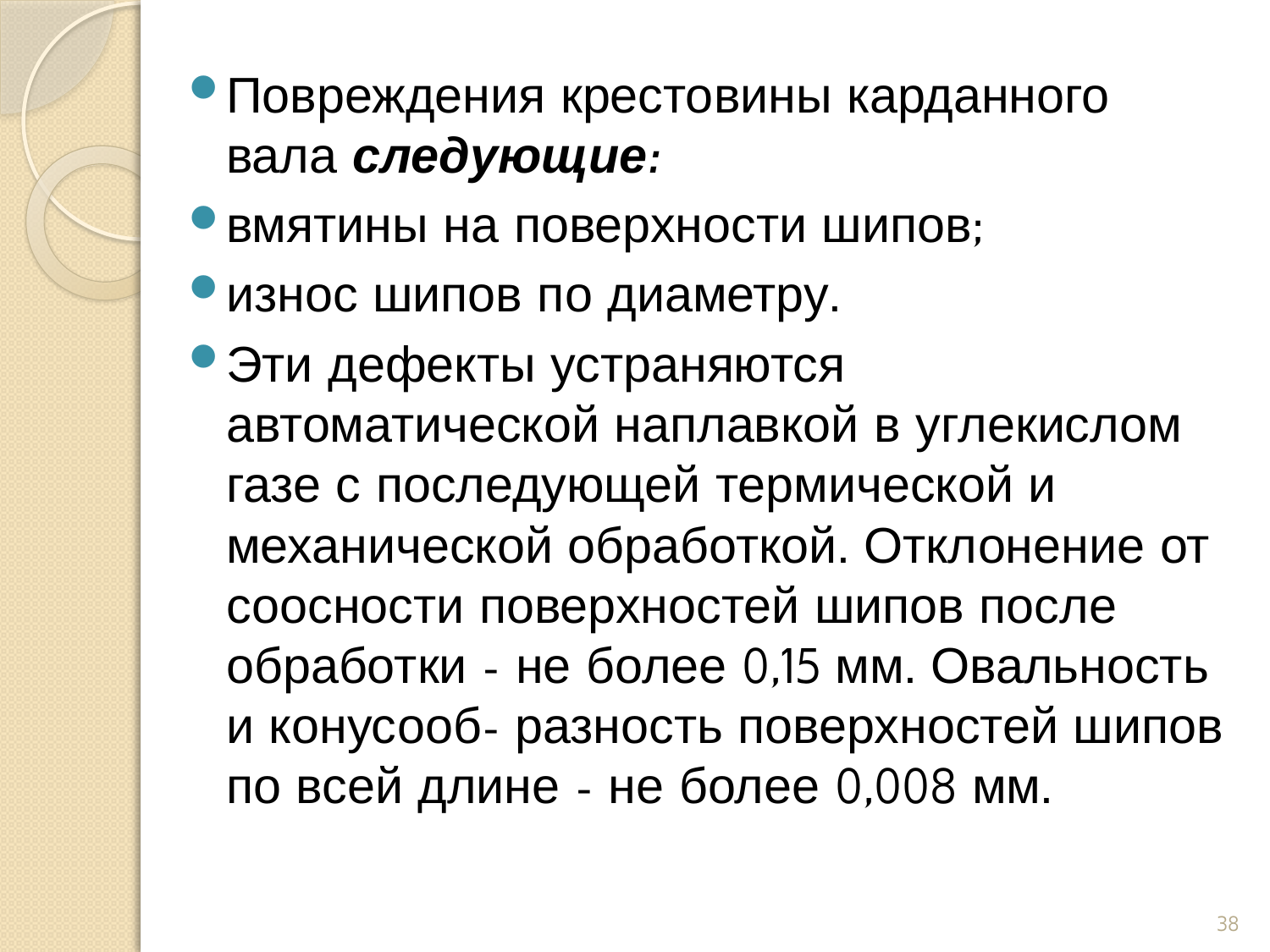

Повреждения крестовины карданного вала следующие:
вмятины на поверхности шипов;
износ шипов по диаметру.
Эти дефекты устраняются автоматической наплавкой в углекислом газе с последующей термической и механической обработкой. Отклонение от соосности поверхностей шипов после обработки - не более 0,15 мм. Овальность и конусооб- разность поверхностей шипов по всей длине - не более 0,008 мм.
38